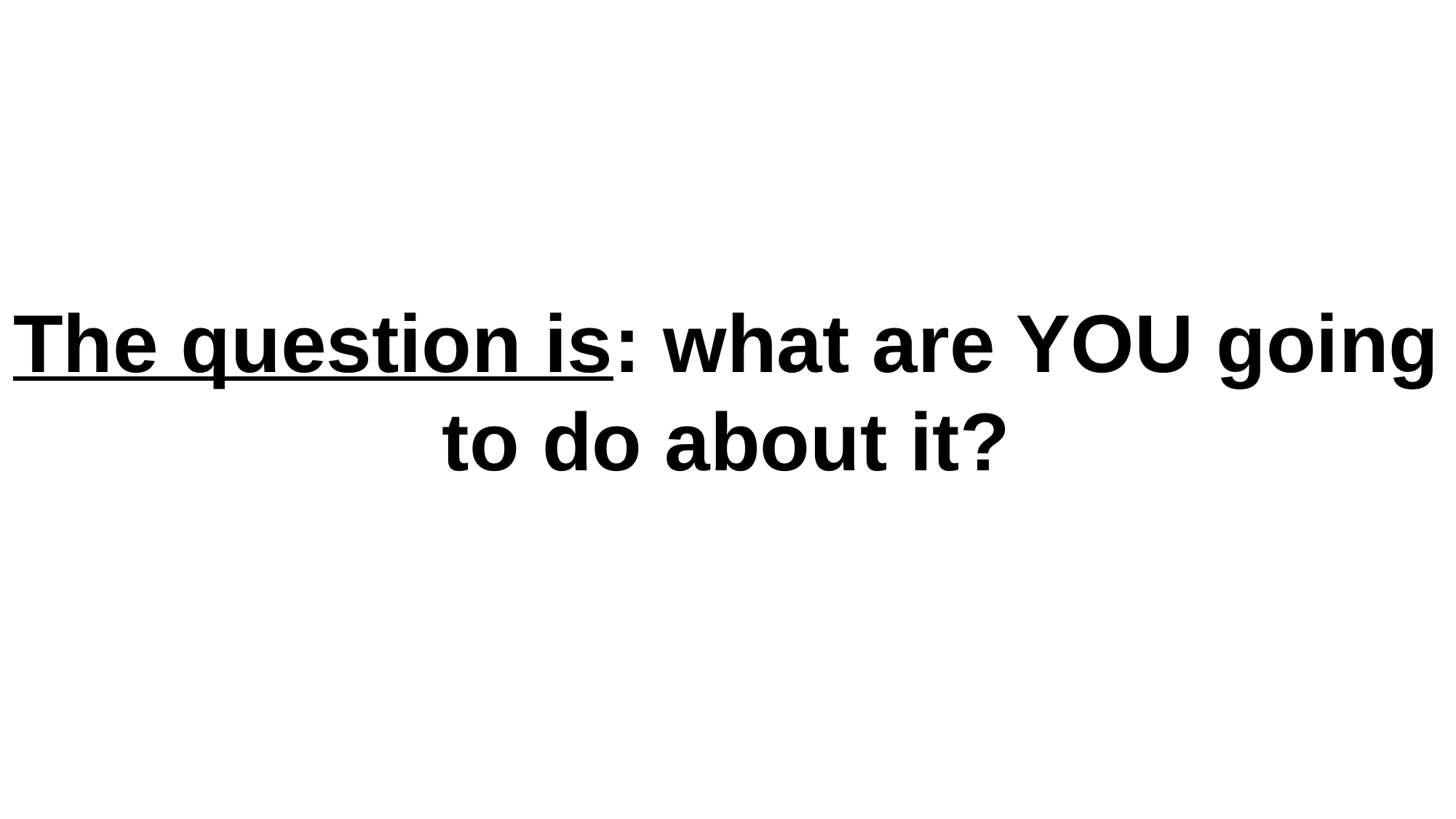

The question is: what are YOU going to do about it?